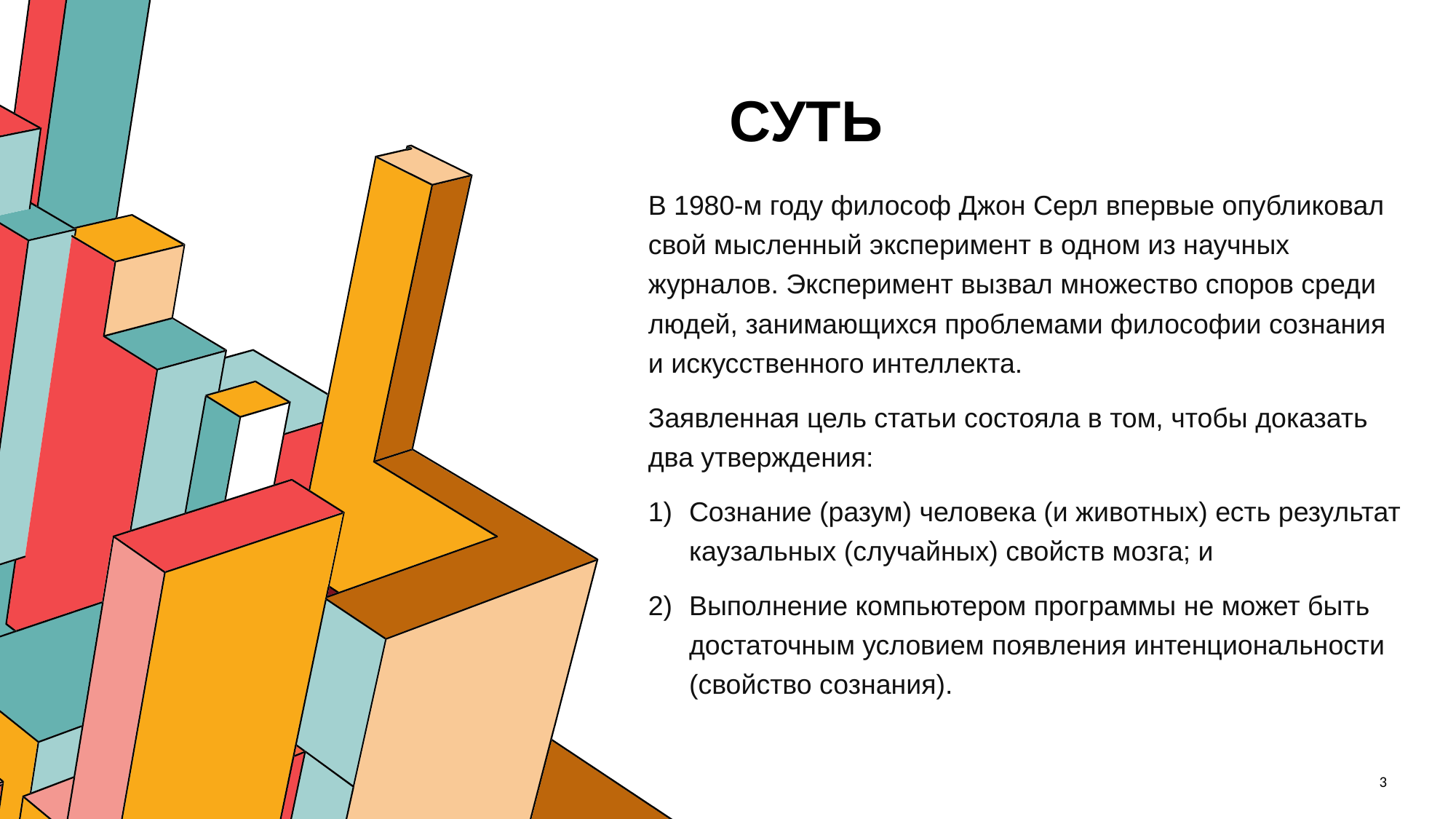

# суть
В 1980-м году философ Джон Серл впервые опубликовал свой мысленный эксперимент в одном из научных журналов. Эксперимент вызвал множество споров среди людей, занимающихся проблемами философии сознания и искусственного интеллекта.
Заявленная цель статьи состояла в том, чтобы доказать два утверждения:
Сознание (разум) человека (и животных) есть результат каузальных (случайных) свойств мозга; и
Выполнение компьютером программы не может быть достаточным условием появления интенциональности (свойство сознания).
3